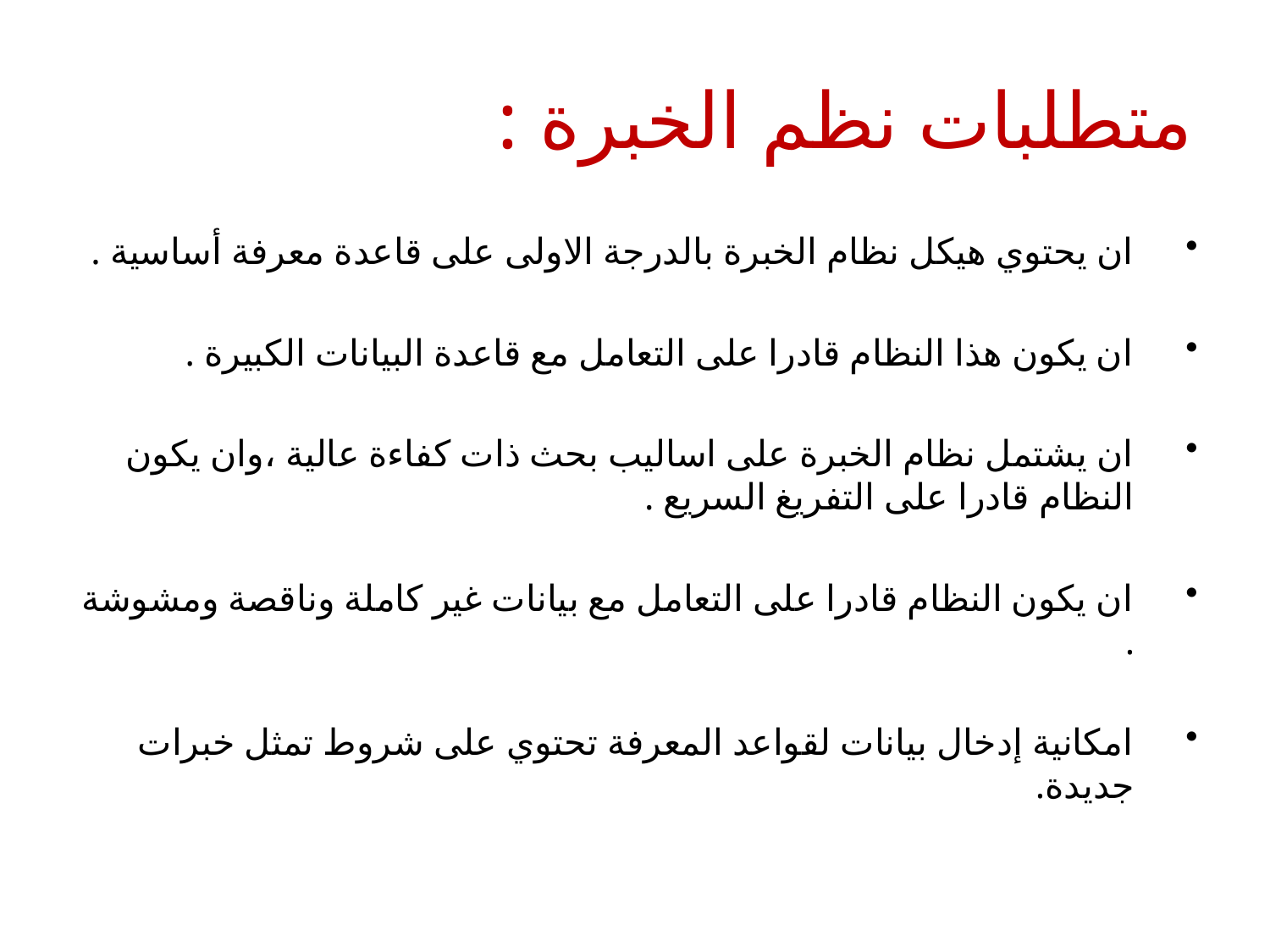

# متطلبات نظم الخبرة :
ان يحتوي هيكل نظام الخبرة بالدرجة الاولى على قاعدة معرفة أساسية .

ان يكون هذا النظام قادرا على التعامل مع قاعدة البيانات الكبيرة .

ان يشتمل نظام الخبرة على اساليب بحث ذات كفاءة عالية ،وان يكون النظام قادرا على التفريغ السريع .

ان يكون النظام قادرا على التعامل مع بيانات غير كاملة وناقصة ومشوشة .

امكانية إدخال بيانات لقواعد المعرفة تحتوي على شروط تمثل خبرات جديدة.